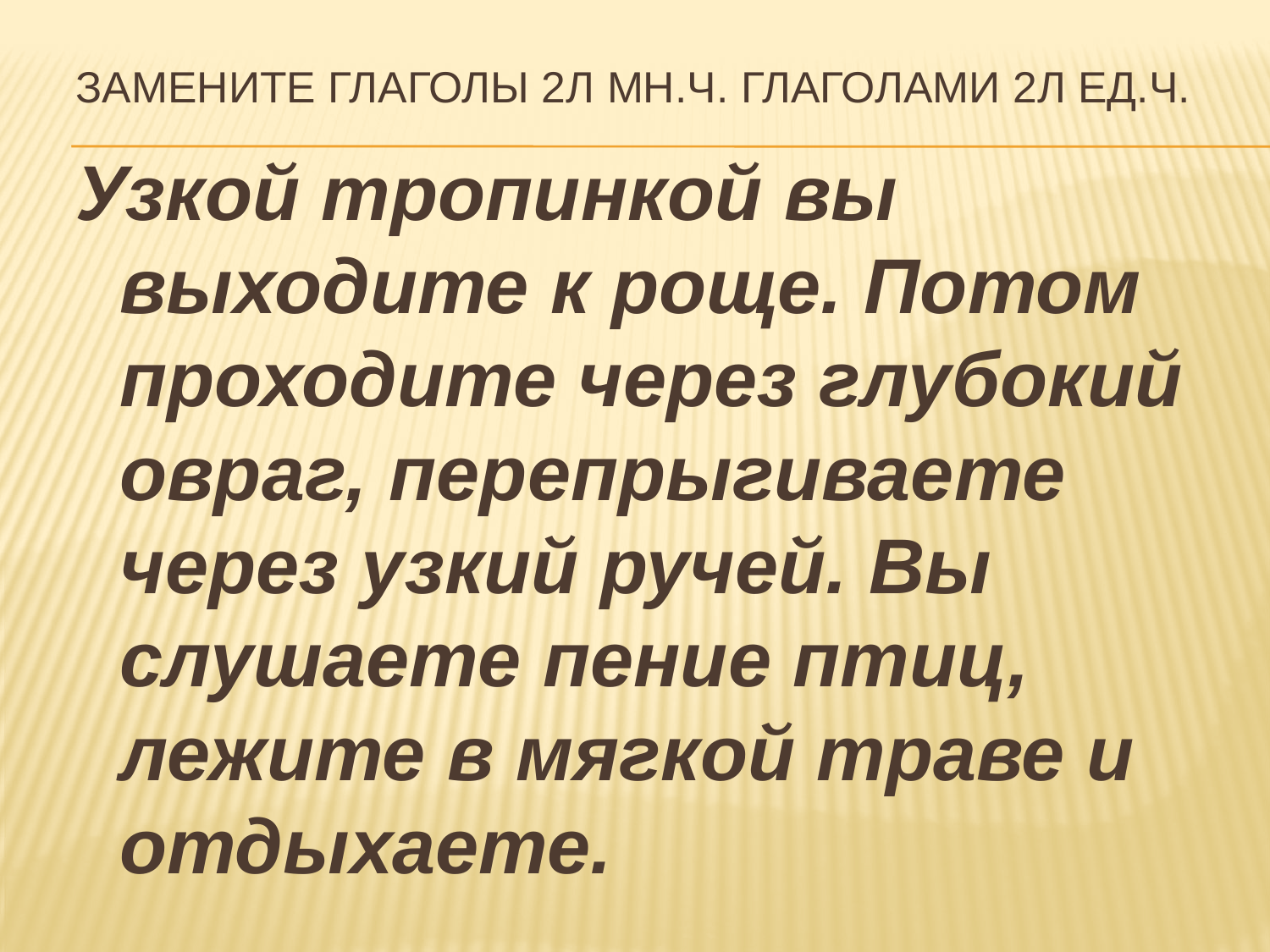

# Замените глаголы 2л мн.ч. глаголами 2л ед.ч.
Узкой тропинкой вы выходите к роще. Потом проходите через глубокий овраг, перепрыгиваете через узкий ручей. Вы слушаете пение птиц, лежите в мягкой траве и отдыхаете.